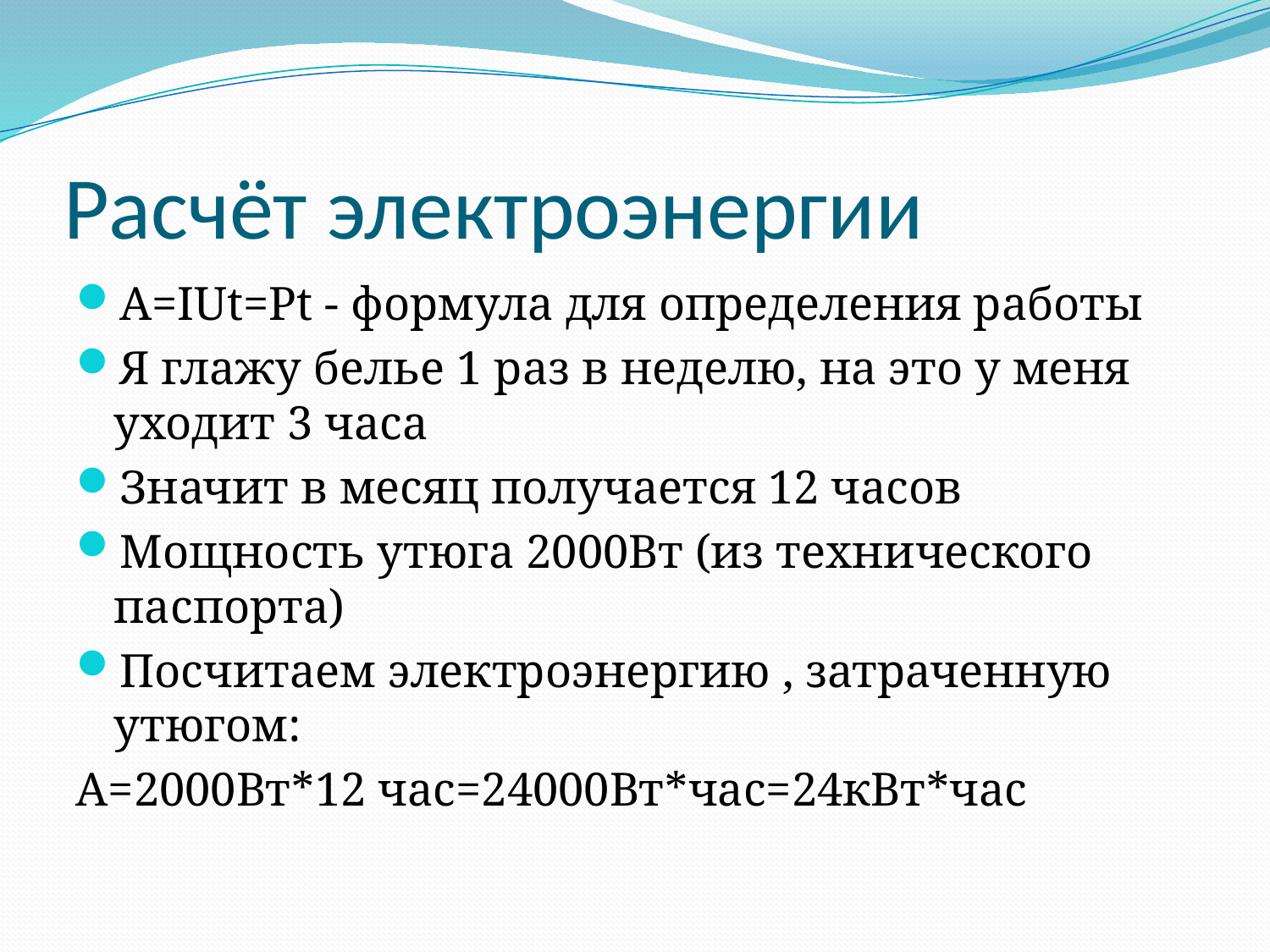

# Расчёт электроэнергии
A=IUt=Pt - формула для определения работы
Я глажу белье 1 раз в неделю, на это у меня уходит 3 часа
Значит в месяц получается 12 часов
Мощность утюга 2000Вт (из технического паспорта)
Посчитаем электроэнергию , затраченную утюгом:
A=2000Вт*12 час=24000Вт*час=24кВт*час